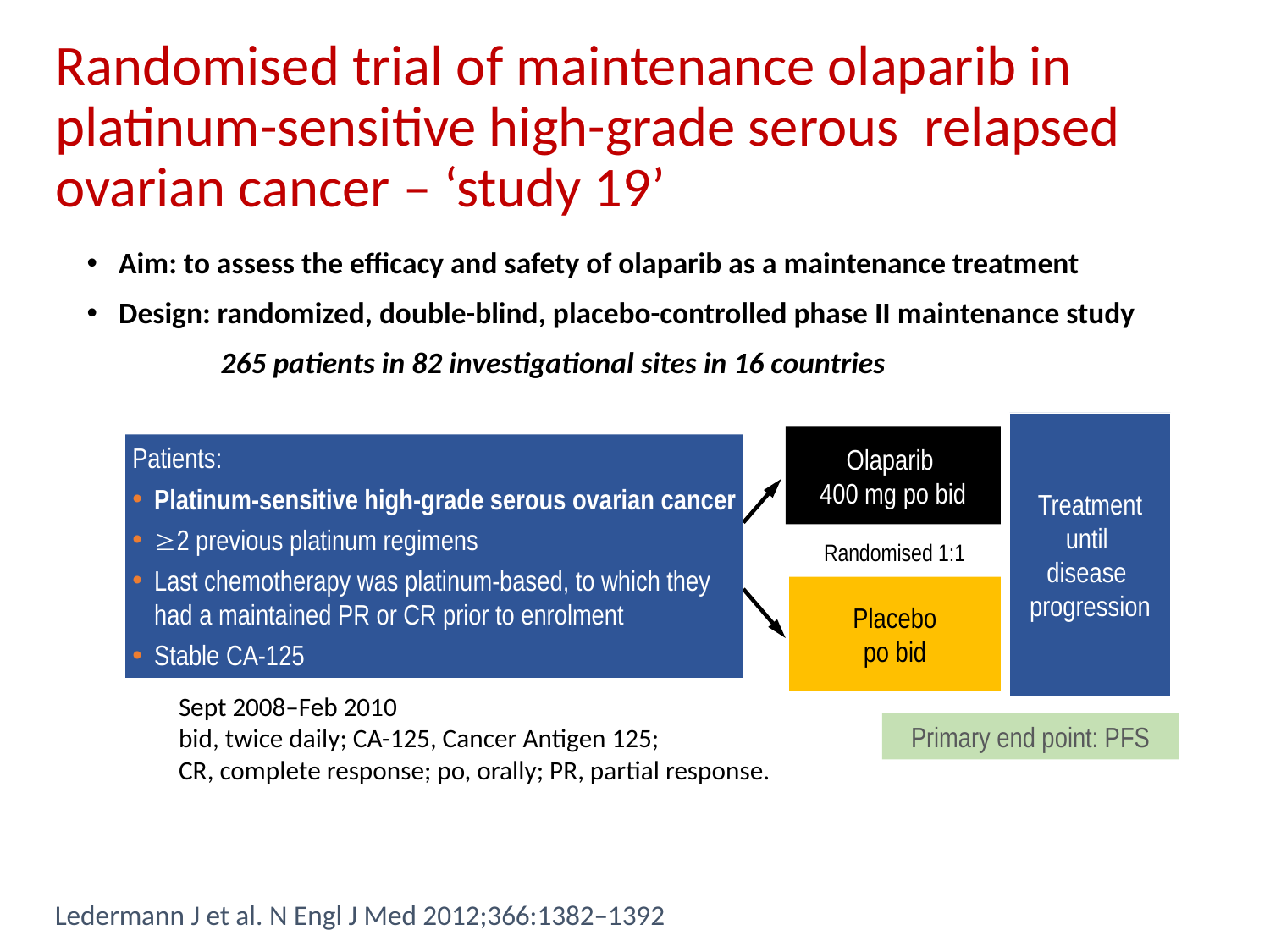

# Randomised trial of maintenance olaparib in platinum-sensitive high-grade serous  relapsed ovarian cancer – ‘study 19’
Aim: to assess the efficacy and safety of olaparib as a maintenance treatment
Design: randomized, double-blind, placebo-controlled phase II maintenance study
	 265 patients in 82 investigational sites in 16 countries

Treatment until
disease
progression

Olaparib
400 mg po bid
Patients:
Platinum-sensitive high-grade serous ovarian cancer
≥2 previous platinum regimens
Last chemotherapy was platinum-based, to which they had a maintained PR or CR prior to enrolment
Stable CA-125

Randomised 1:1
Placebo
po bid

Sept 2008–Feb 2010
bid, twice daily; CA-125, Cancer Antigen 125;
CR, complete response; po, orally; PR, partial response.
Primary end point: PFS
Ledermann J et al. N Engl J Med 2012;366:1382–1392